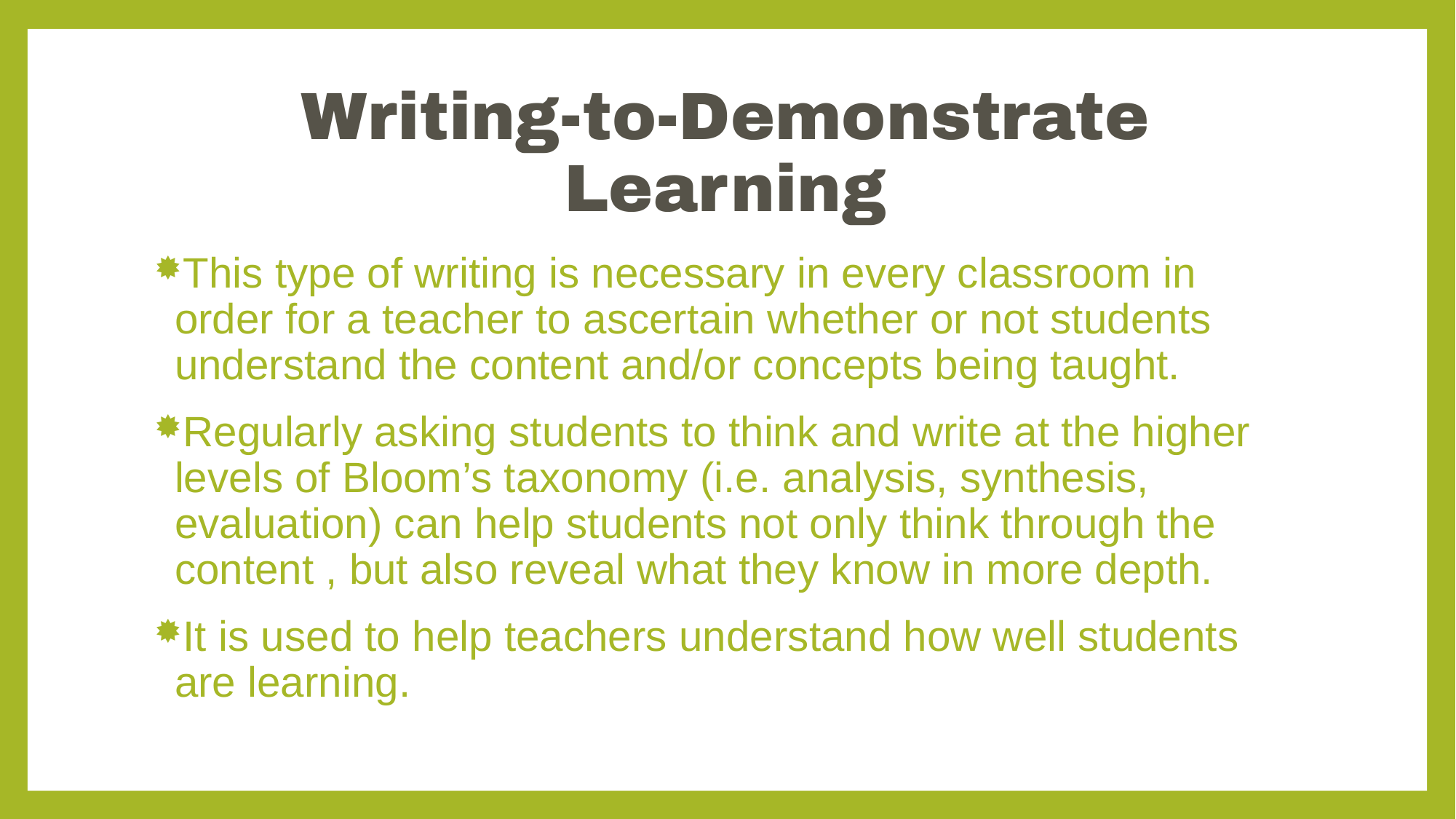

# Writing-to-Demonstrate Learning
This type of writing is necessary in every classroom in order for a teacher to ascertain whether or not students understand the content and/or concepts being taught.
Regularly asking students to think and write at the higher levels of Bloom’s taxonomy (i.e. analysis, synthesis, evaluation) can help students not only think through the content , but also reveal what they know in more depth.
It is used to help teachers understand how well students are learning.